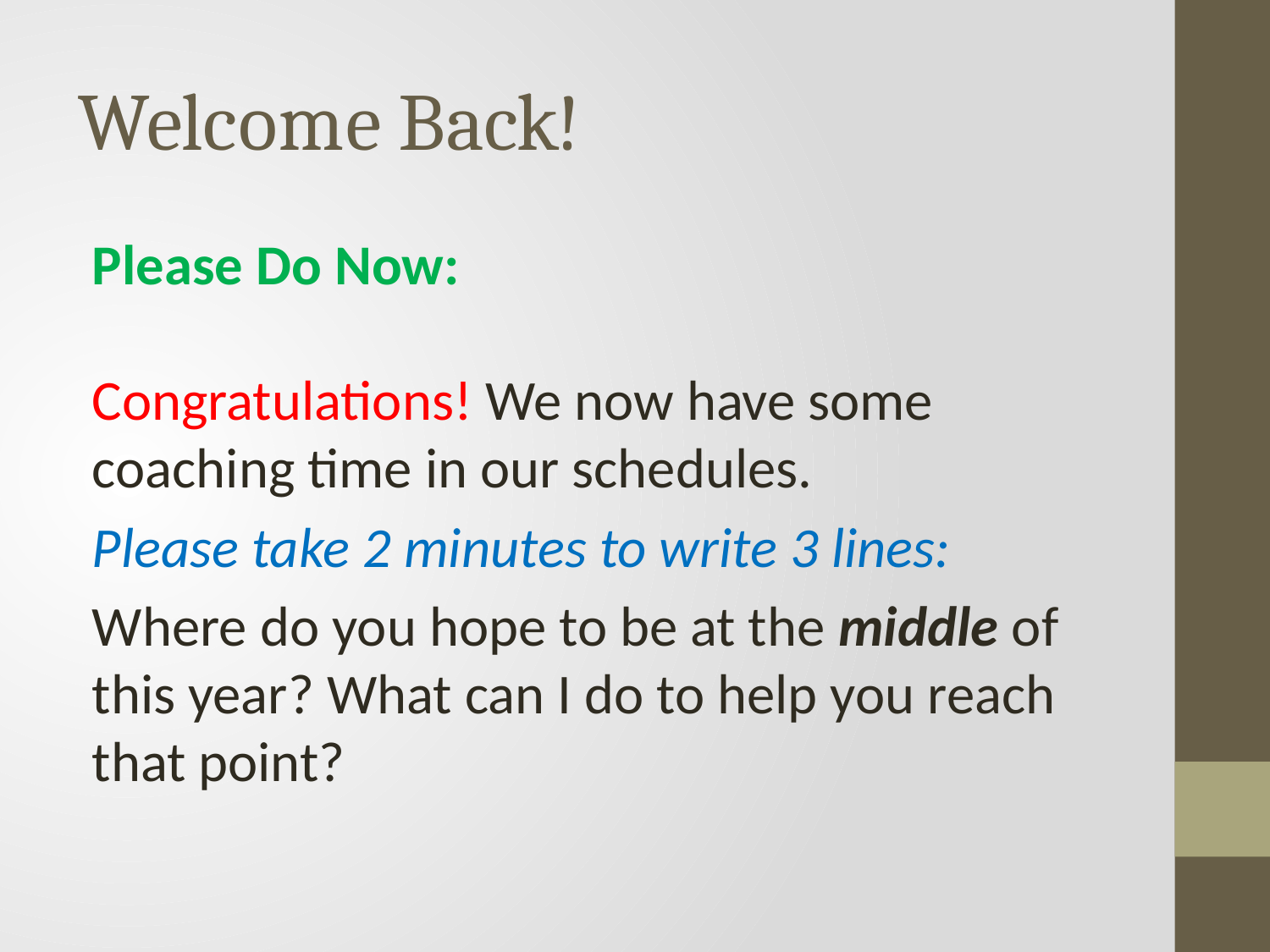

# Welcome Back!
Please Do Now:
Congratulations! We now have some coaching time in our schedules.
Please take 2 minutes to write 3 lines:
Where do you hope to be at the middle of this year? What can I do to help you reach that point?